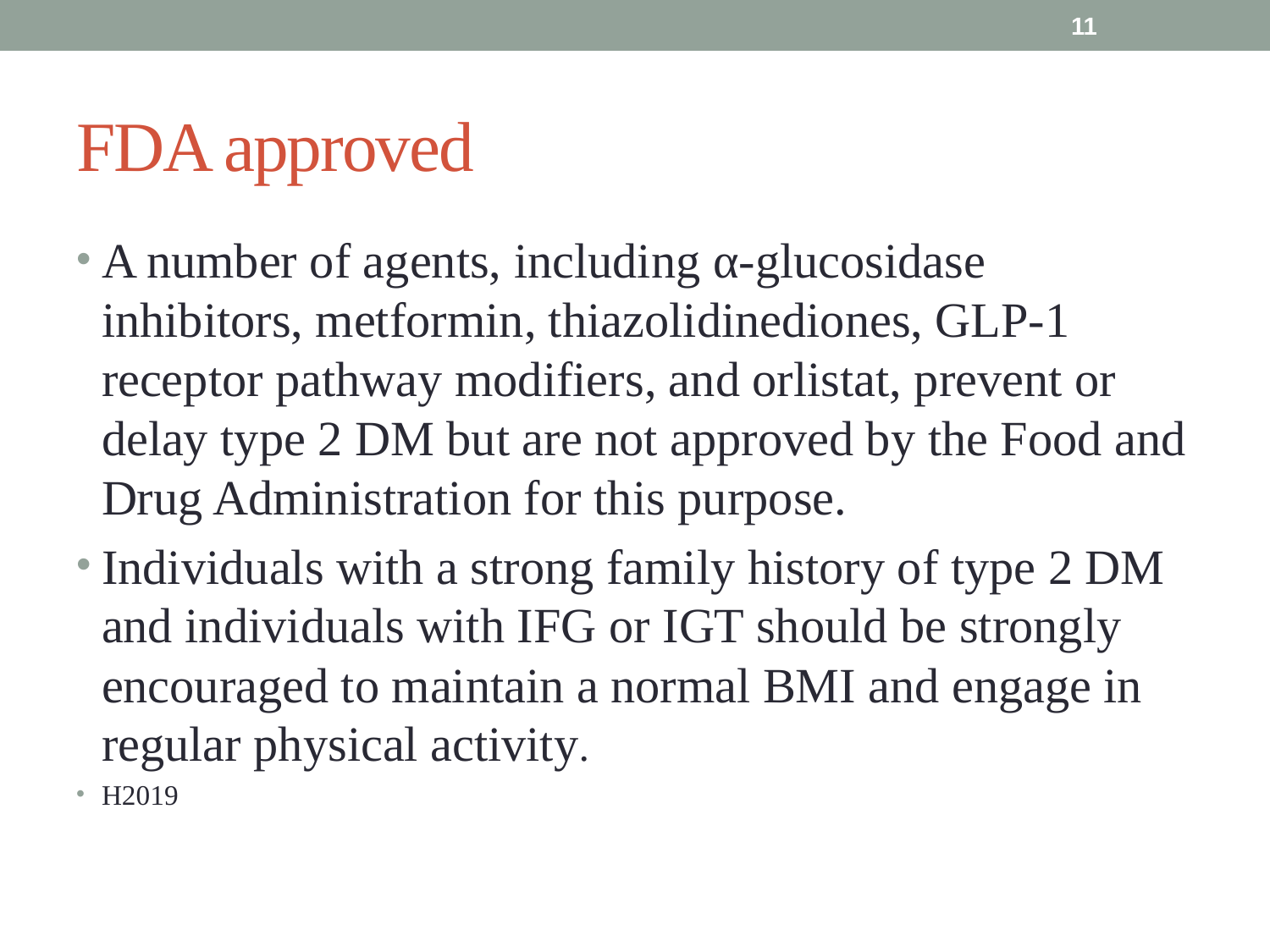

11
# FDA approved
A number of agents, including α-glucosidase inhibitors, metformin, thiazolidinediones, GLP-1 receptor pathway modifiers, and orlistat, prevent or delay type 2 DM but are not approved by the Food and Drug Administration for this purpose.
Individuals with a strong family history of type 2 DM and individuals with IFG or IGT should be strongly encouraged to maintain a normal BMI and engage in regular physical activity.
H2019